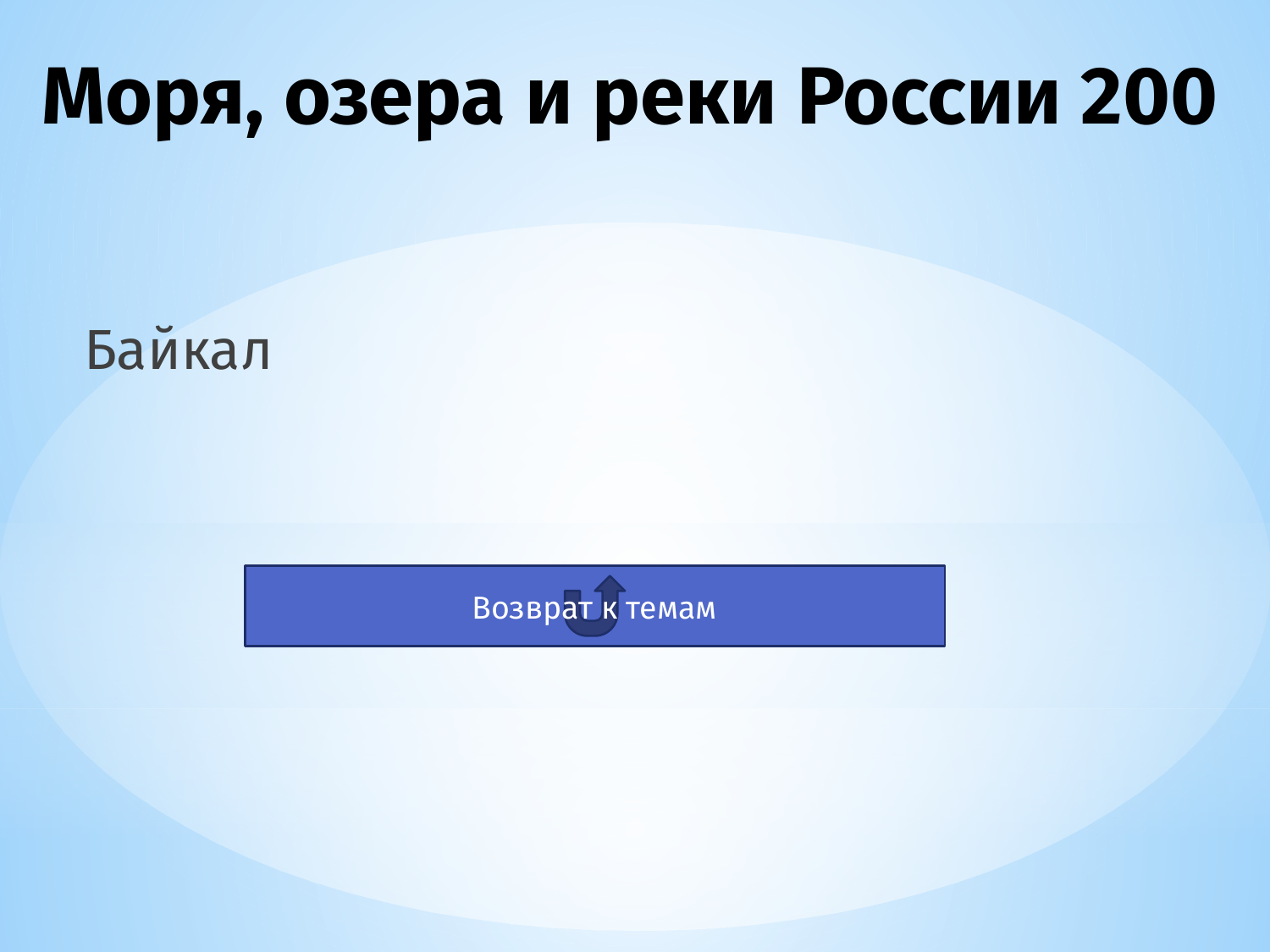

# Моря, озера и реки России 200
Байкал
Возврат к темам